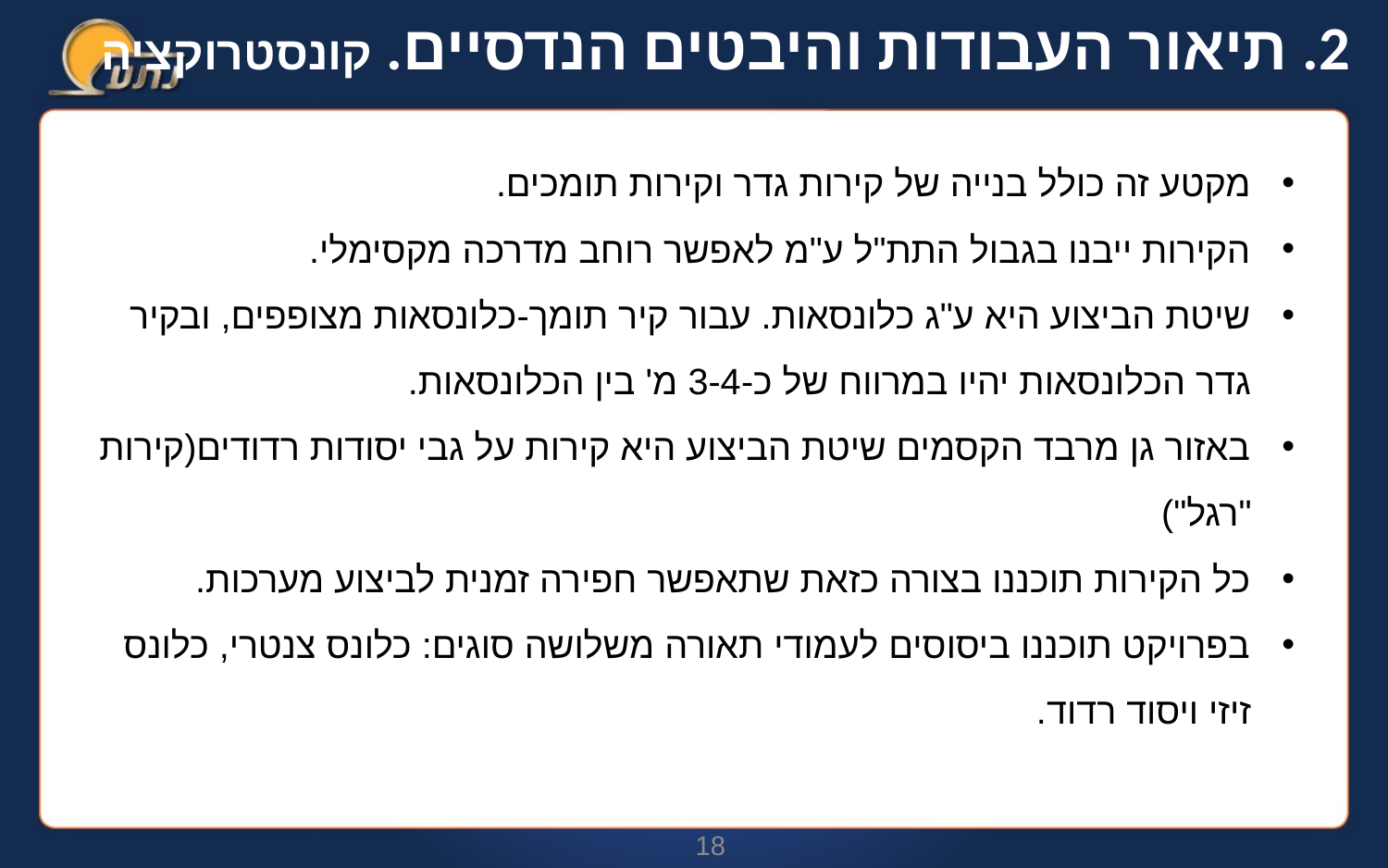

2. תיאור העבודות והיבטים הנדסיים. קונסטרוקציה
מקטע זה כולל בנייה של קירות גדר וקירות תומכים.
הקירות ייבנו בגבול התת"ל ע"מ לאפשר רוחב מדרכה מקסימלי.
שיטת הביצוע היא ע"ג כלונסאות. עבור קיר תומך-כלונסאות מצופפים, ובקיר גדר הכלונסאות יהיו במרווח של כ-3-4 מ' בין הכלונסאות.
באזור גן מרבד הקסמים שיטת הביצוע היא קירות על גבי יסודות רדודים(קירות "רגל")
כל הקירות תוכננו בצורה כזאת שתאפשר חפירה זמנית לביצוע מערכות.
בפרויקט תוכננו ביסוסים לעמודי תאורה משלושה סוגים: כלונס צנטרי, כלונס זיזי ויסוד רדוד.
18